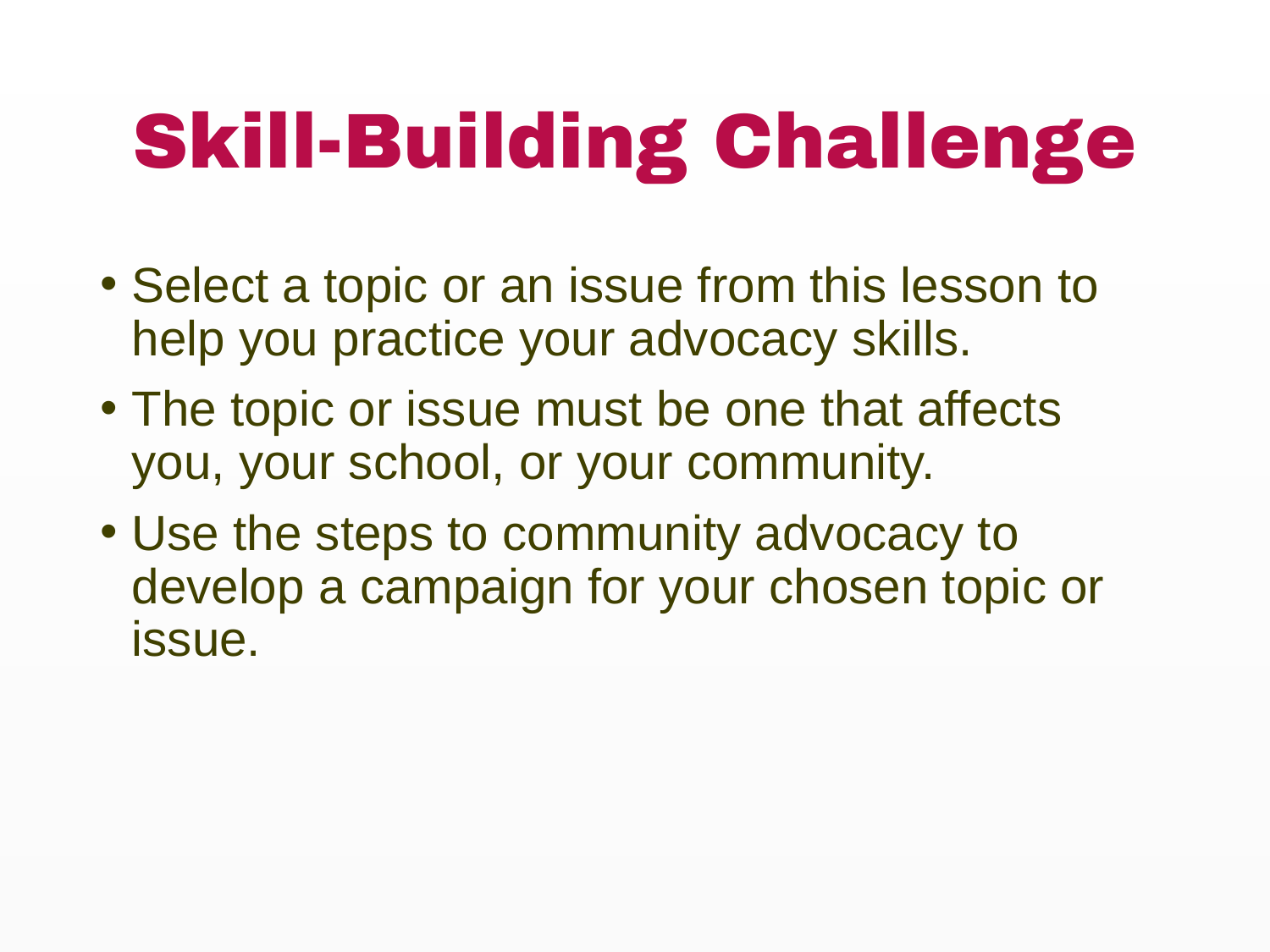

# Skill-Building Challenge
Select a topic or an issue from this lesson to help you practice your advocacy skills.
The topic or issue must be one that affects you, your school, or your community.
Use the steps to community advocacy to develop a campaign for your chosen topic or issue.